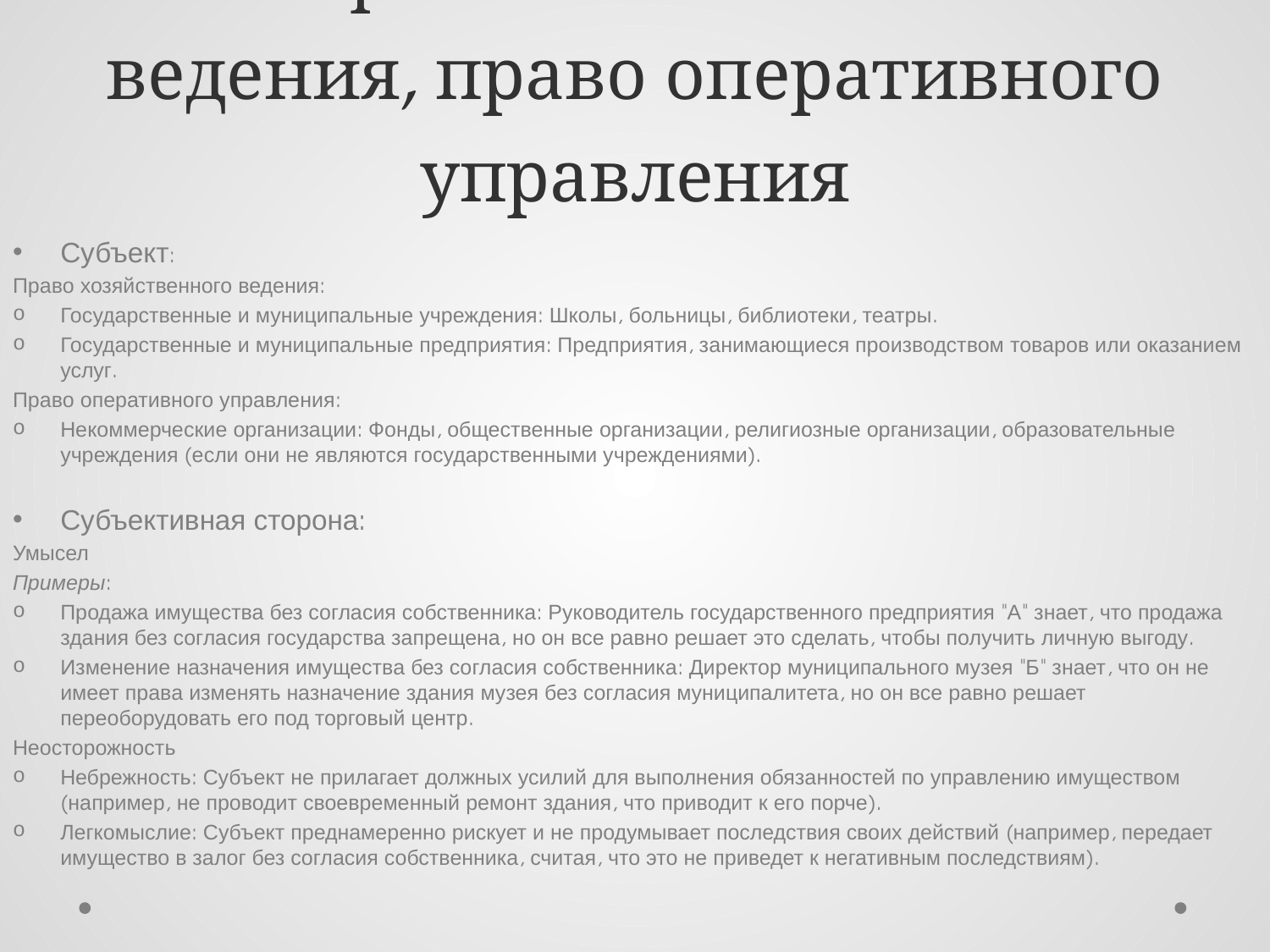

# 22.  Право хозяйственного ведения, право оперативного управления
Субъект:
Право хозяйственного ведения:
Государственные и муниципальные учреждения: Школы, больницы, библиотеки, театры.
Государственные и муниципальные предприятия: Предприятия, занимающиеся производством товаров или оказанием услуг.
Право оперативного управления:
Некоммерческие организации: Фонды, общественные организации, религиозные организации, образовательные учреждения (если они не являются государственными учреждениями).

Субъективная сторона:
Умысел
Примеры:
Продажа имущества без согласия собственника: Руководитель государственного предприятия "А" знает, что продажа здания без согласия государства запрещена, но он все равно решает это сделать, чтобы получить личную выгоду.
Изменение назначения имущества без согласия собственника: Директор муниципального музея "Б" знает, что он не имеет права изменять назначение здания музея без согласия муниципалитета, но он все равно решает переоборудовать его под торговый центр.
Неосторожность
Небрежность: Субъект не прилагает должных усилий для выполнения обязанностей по управлению имуществом (например, не проводит своевременный ремонт здания, что приводит к его порче).
Легкомыслие: Субъект преднамеренно рискует и не продумывает последствия своих действий (например, передает имущество в залог без согласия собственника, считая, что это не приведет к негативным последствиям).